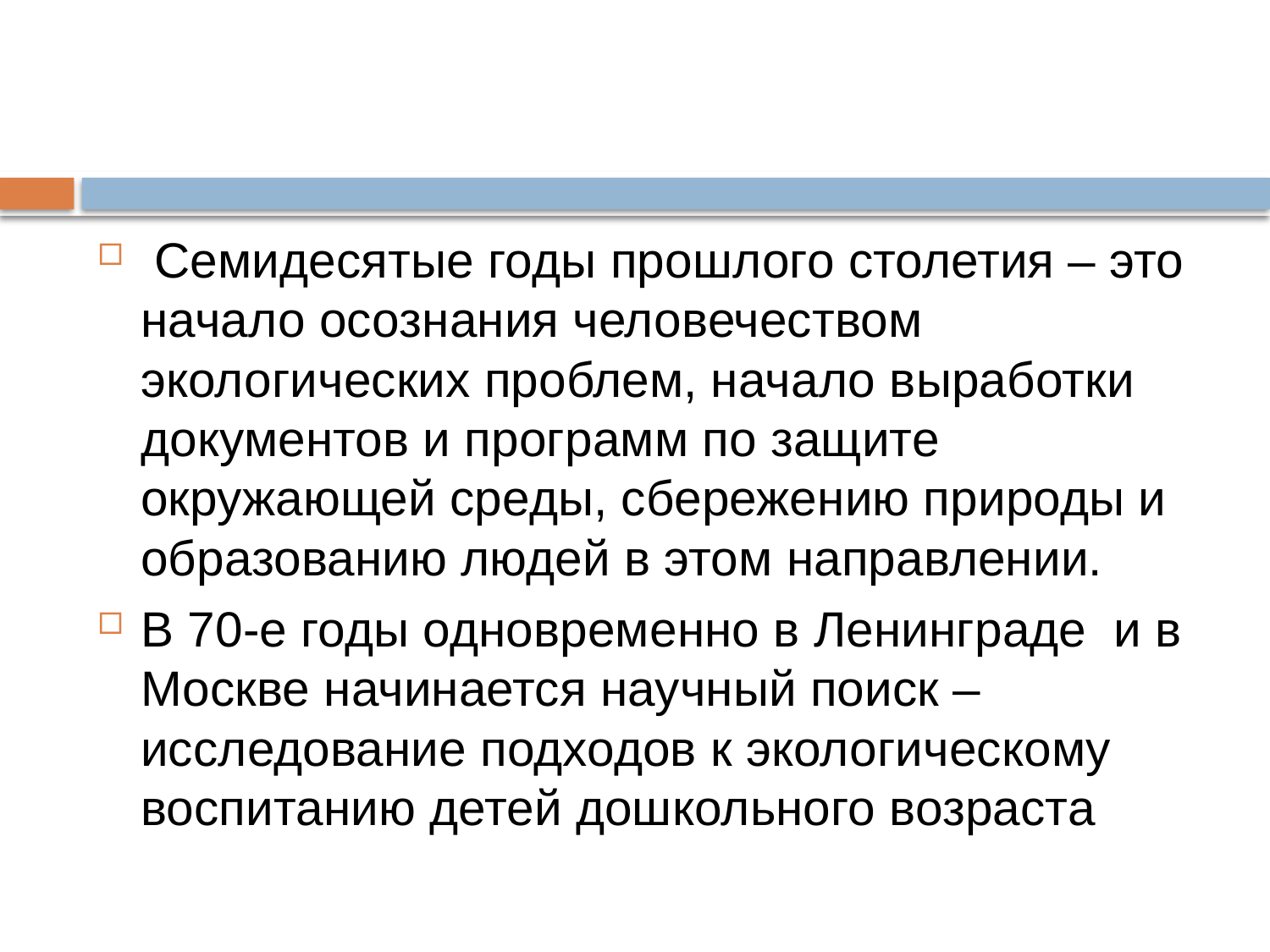

#
 Семидесятые годы прошлого столетия – это начало осознания человечеством экологических проблем, начало выработки документов и программ по защите окружающей среды, сбережению природы и образованию людей в этом направлении.
В 70‐е годы одновременно в Ленинграде  и в Москве начинается научный поиск – исследование подходов к экологическому воспитанию детей дошкольного возраста